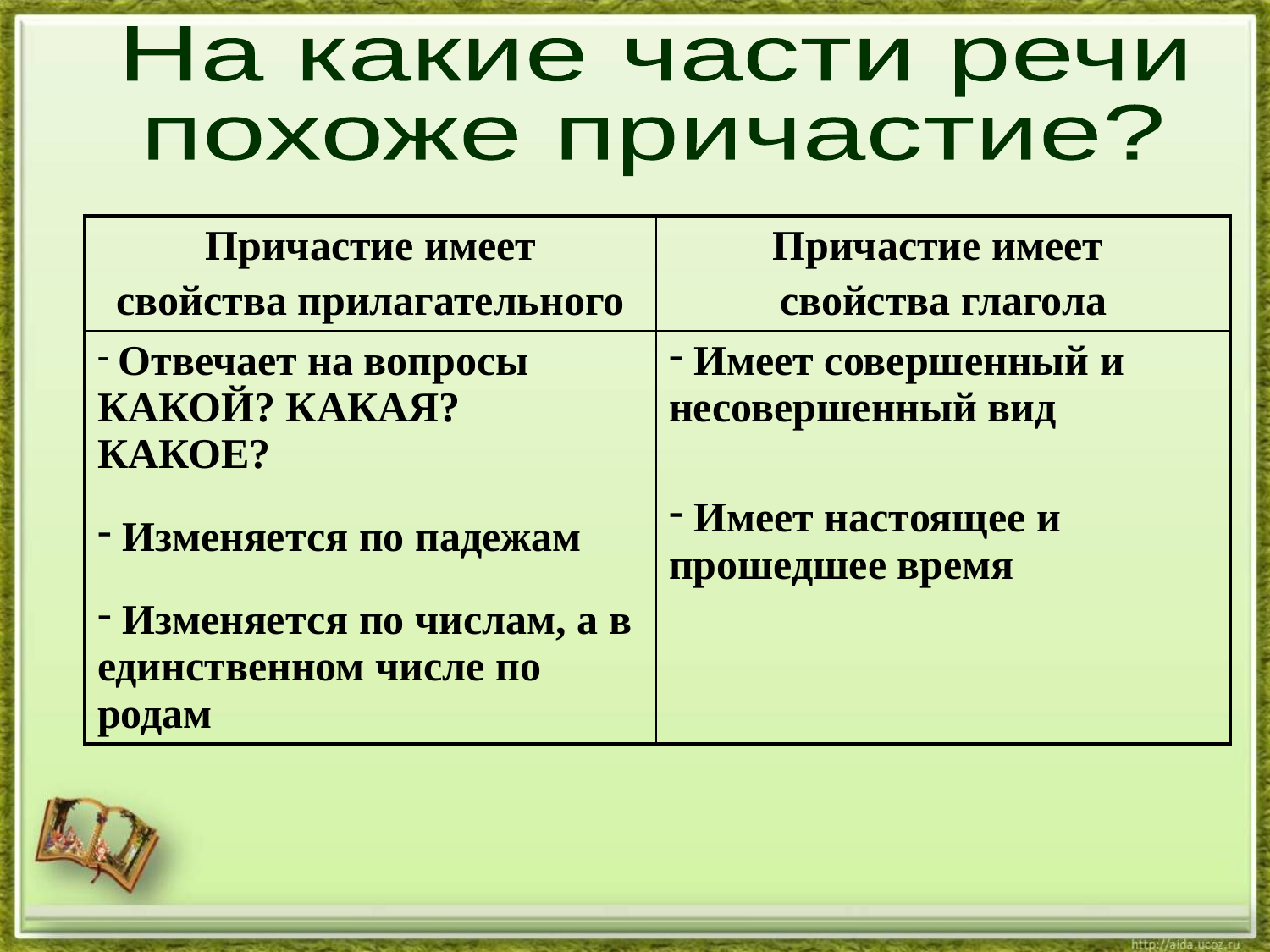

На какие части речи
похоже причастие?
| Причастие имеет свойства прилагательного | Причастие имеет свойства глагола |
| --- | --- |
| Отвечает на вопросы КАКОЙ? КАКАЯ? КАКОЕ? Изменяется по падежам Изменяется по числам, а в единственном числе по родам | Имеет совершенный и несовершенный вид Имеет настоящее и прошедшее время |